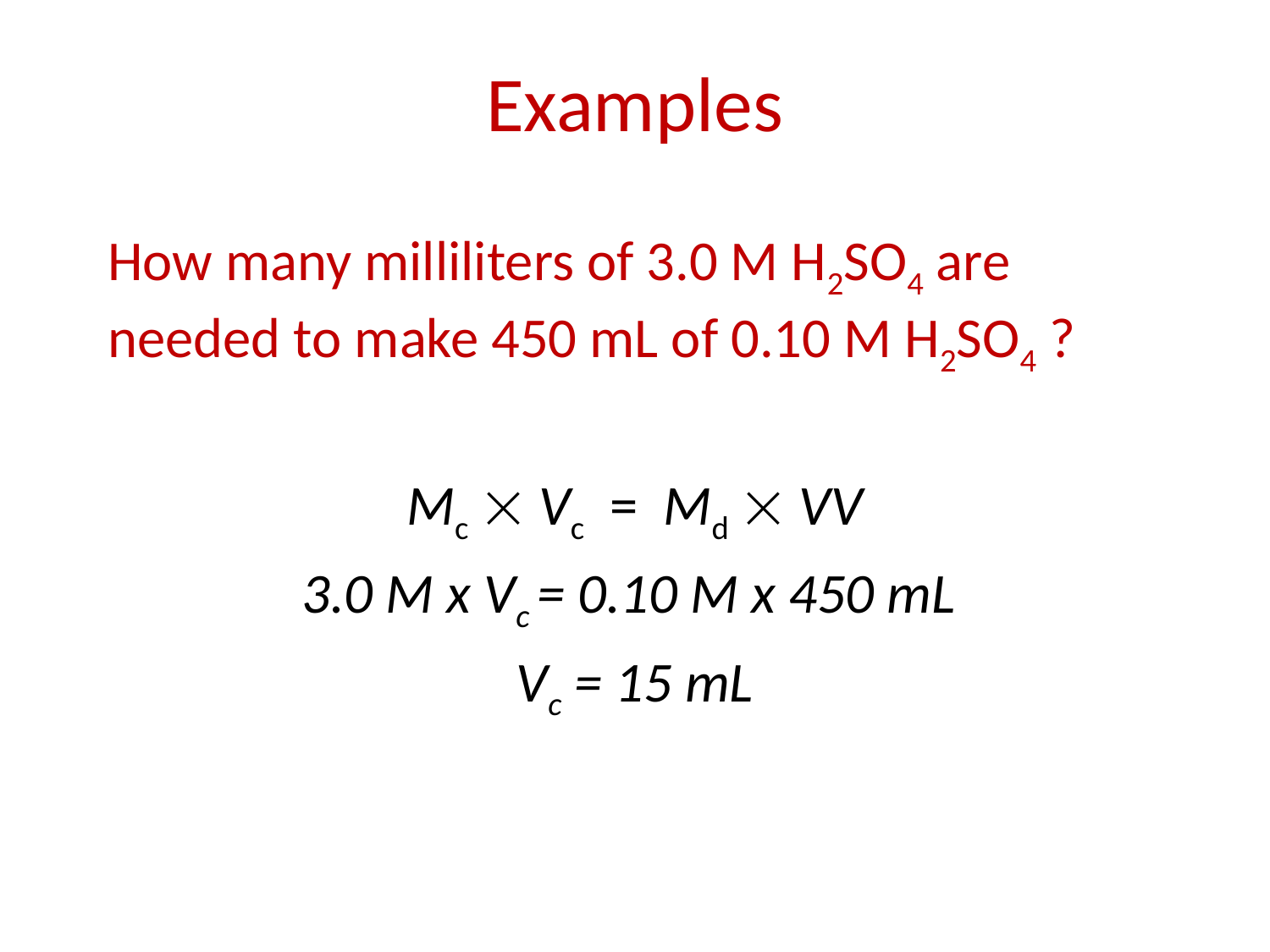

Examples
How many milliliters of 3.0 M H2SO4 are needed to make 450 mL of 0.10 M H2SO4 ?

Mc × Vc  =  Md × VV
3.0 M x Vc = 0.10 M x 450 mL
Vc = 15 mL